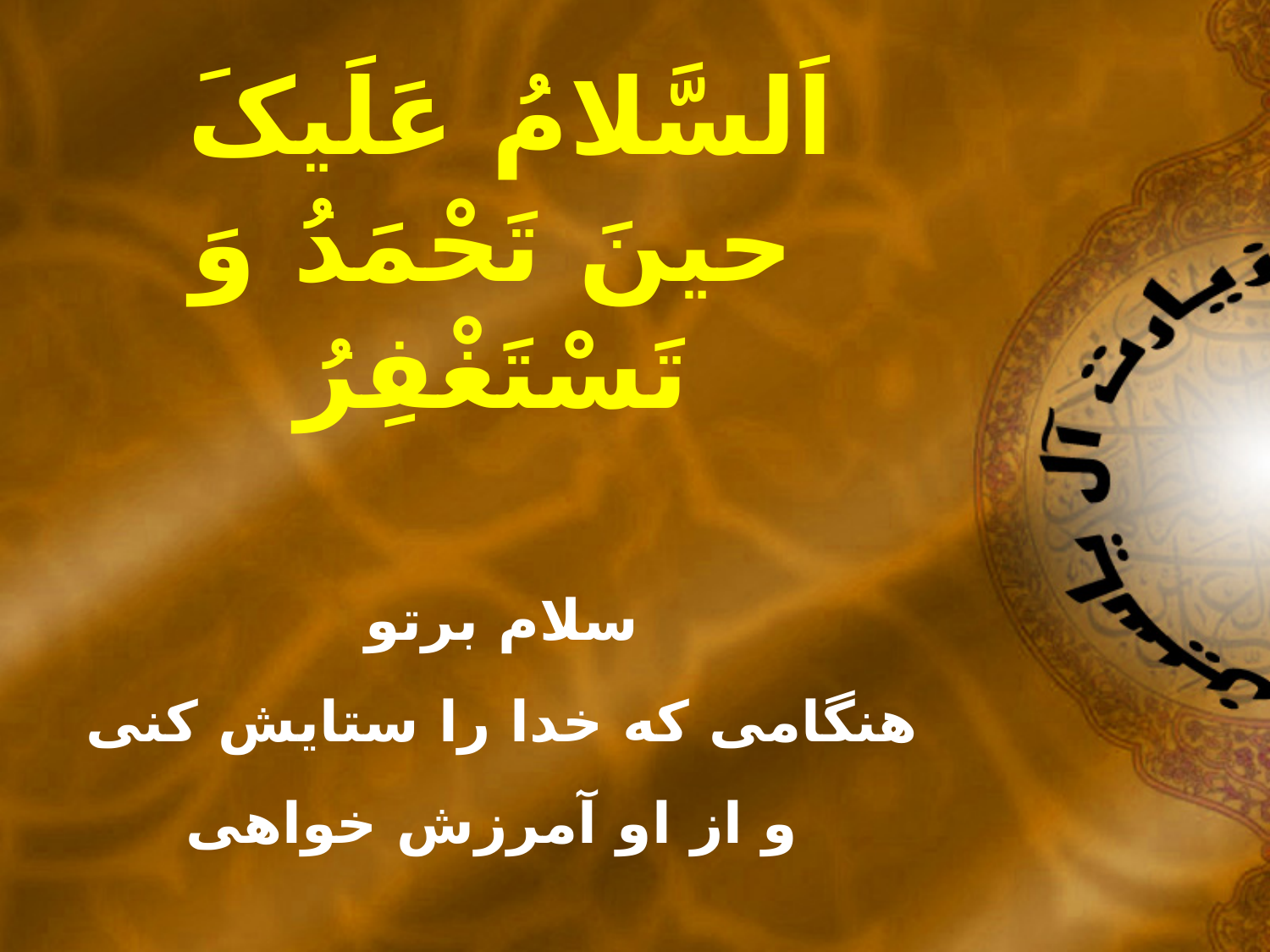

اَلسَّلامُ عَلَيکَ
حينَ تَحْمَدُ وَ تَسْتَغْفِرُ
سلام برتو
هنگامى که خدا را ستايش کنى
و از او آمرزش خواهى